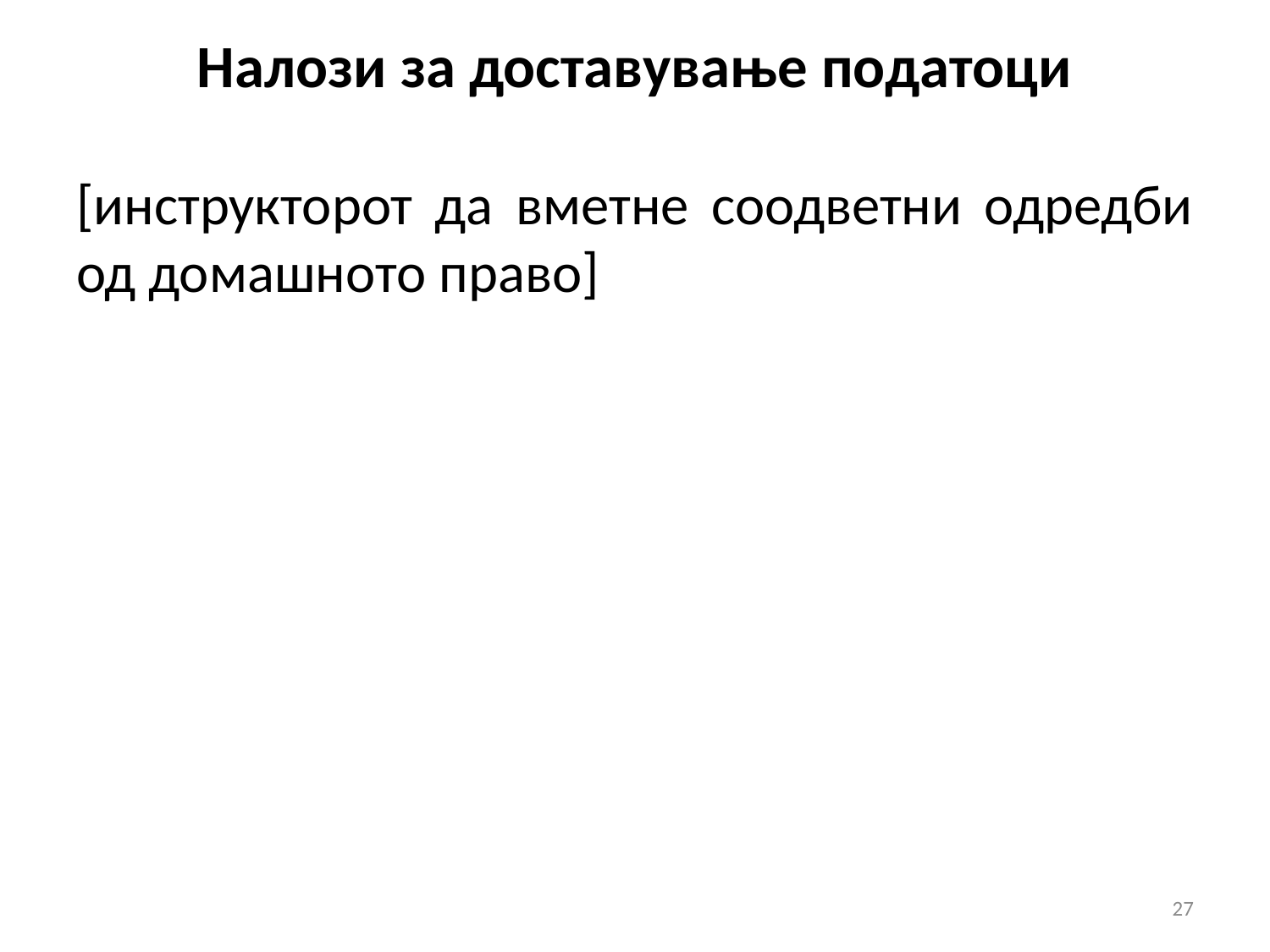

# Налози за доставување податоци
[инструкторот да вметне соодветни одредби од домашното право]
27